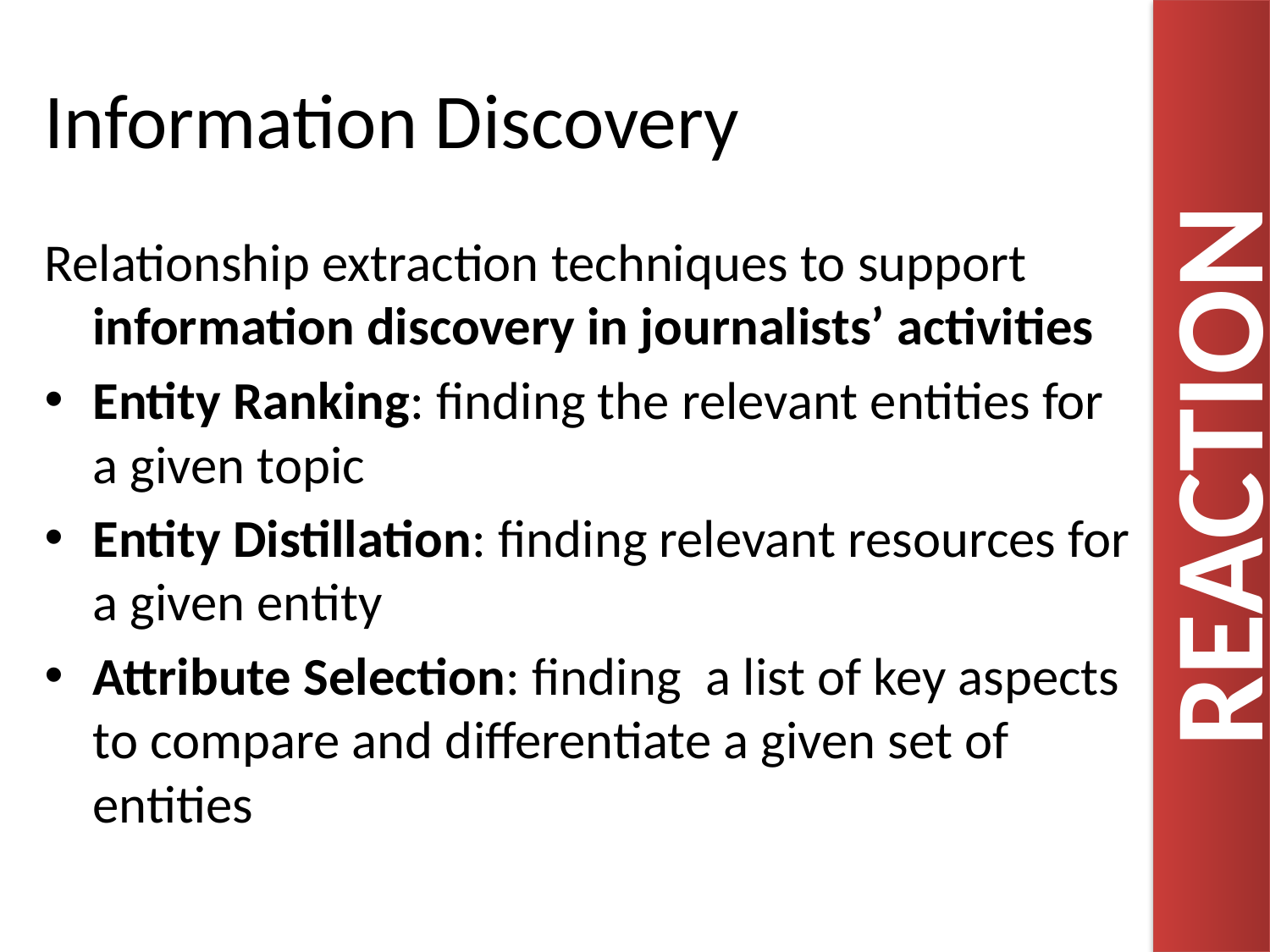

# Information Discovery
Relationship extraction techniques to support information discovery in journalists’ activities
Entity Ranking: finding the relevant entities for a given topic
Entity Distillation: finding relevant resources for a given entity
Attribute Selection: finding  a list of key aspects to compare and differentiate a given set of entities